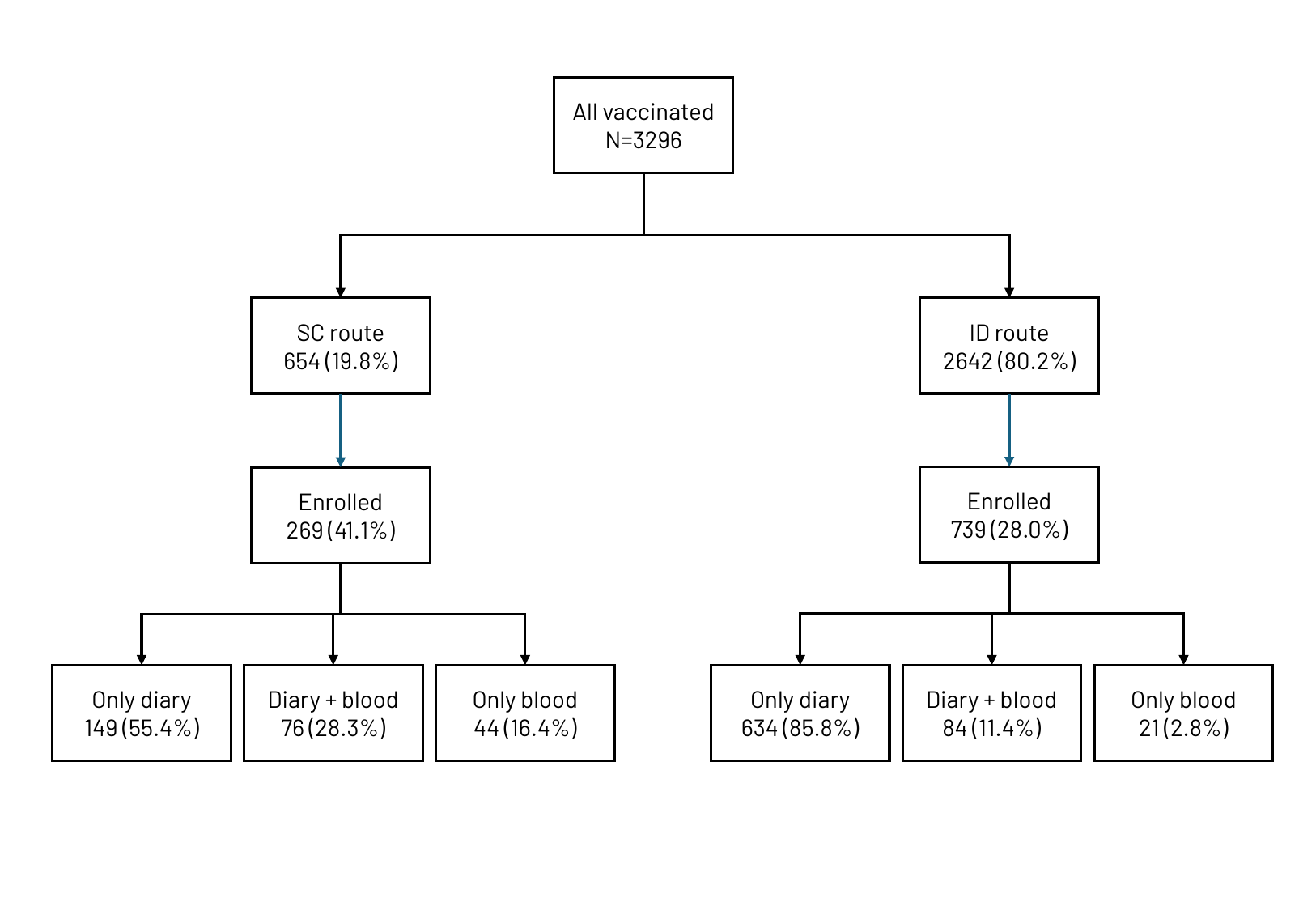

All vaccinated
N=3296
SC route
654 (19.8%)
ID route
2642 (80.2%)
Enrolled
739 (28.0%)
Enrolled
269 (41.1%)
Only diary
149 (55.4%)
Diary + blood
76 (28.3%)
Only blood
44 (16.4%)
Only diary
634 (85.8%)
Diary + blood
84 (11.4%)
Only blood
21 (2.8%)